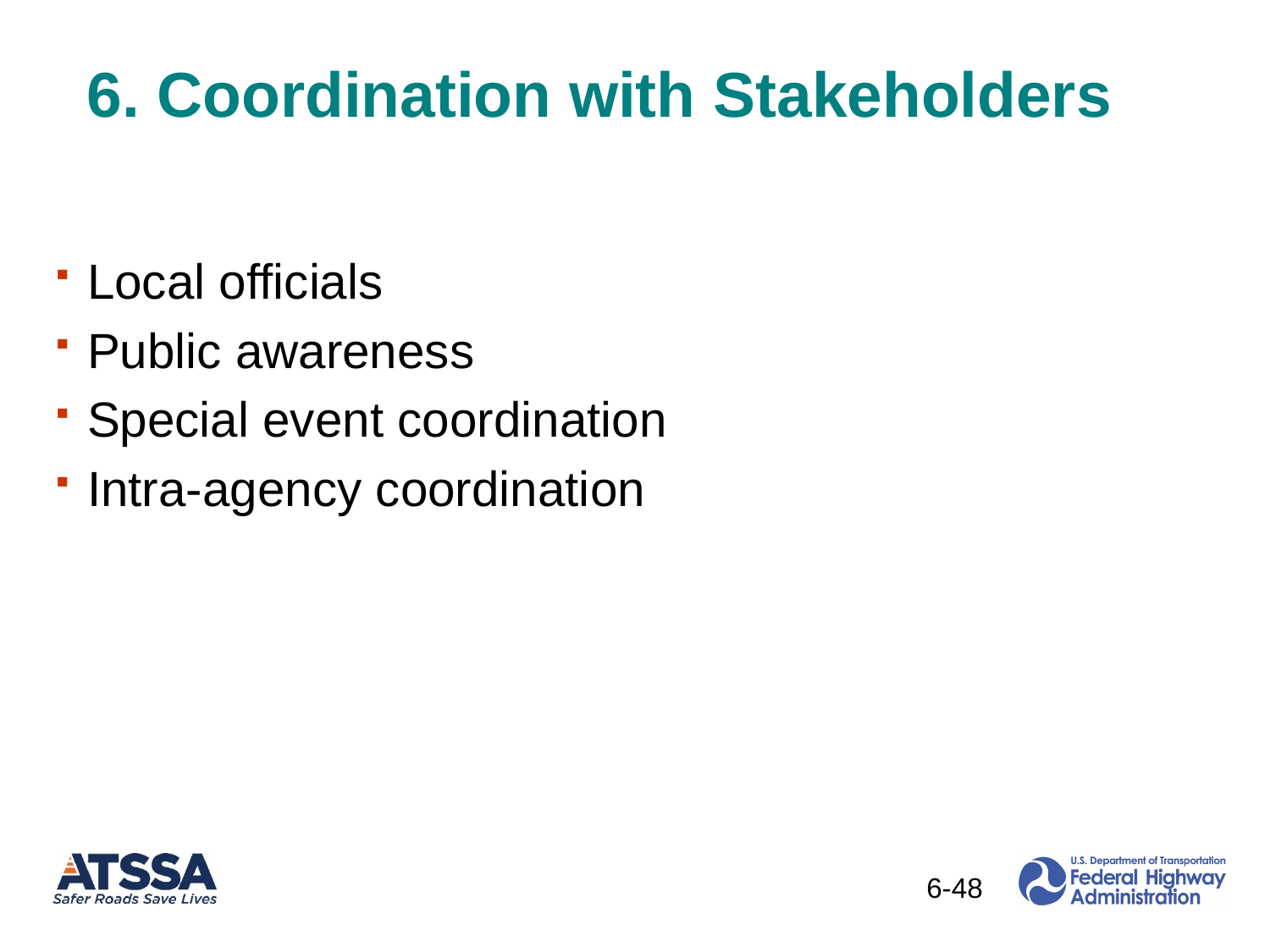

# 6. Coordination with Stakeholders
Local officials
Public awareness
Special event coordination
Intra-agency coordination